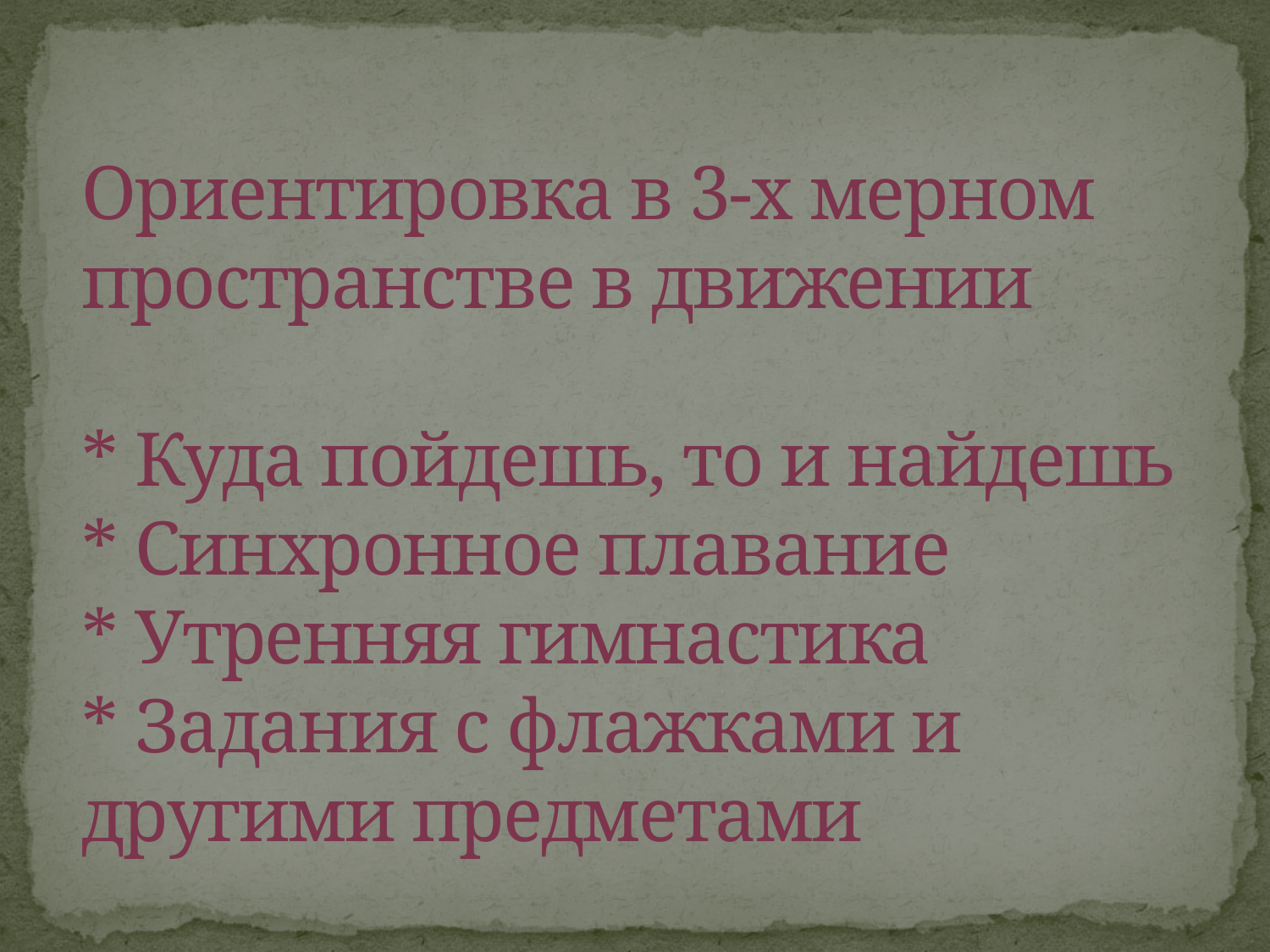

# Ориентировка в 3-х мерном пространстве в движении * Куда пойдешь, то и найдешь * Синхронное плавание * Утренняя гимнастика * Задания с флажками и другими предметами